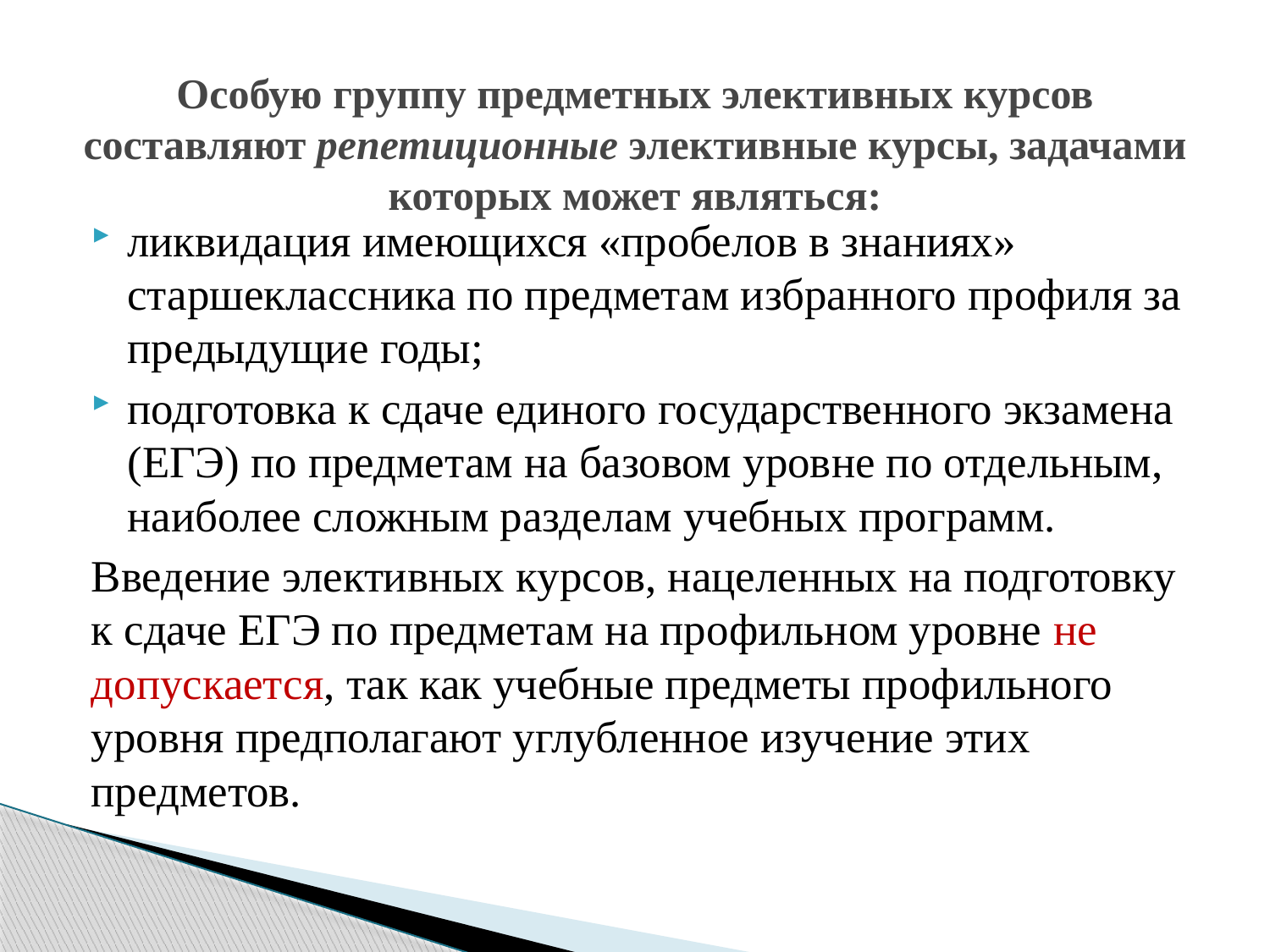

# Особую группу предметных элективных курсов составляют репетиционные элективные курсы, задачами которых может являться:
ликвидация имеющихся «пробелов в знаниях» старшеклассника по предметам избранного профиля за предыдущие годы;
подготовка к сдаче единого государственного экзамена (ЕГЭ) по предметам на базовом уровне по отдельным, наиболее сложным разделам учебных программ.
Введение элективных курсов, нацеленных на подготовку к сдаче ЕГЭ по предметам на профильном уровне не допускается, так как учебные предметы профильного уровня предполагают углубленное изучение этих предметов.